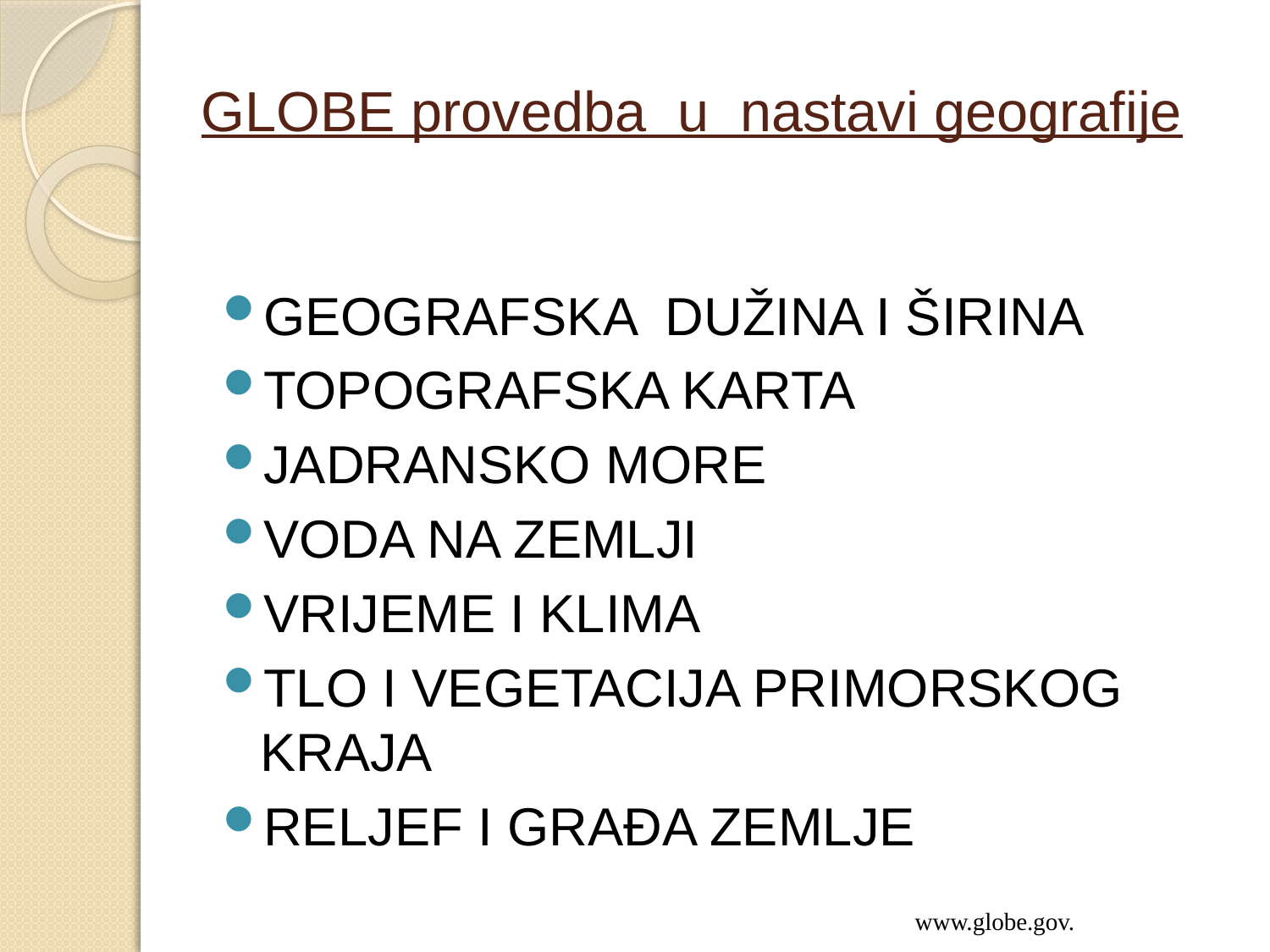

# GLOBE provedba  u  nastavi geografije

GEOGRAFSKA  DUŽINA I ŠIRINA
TOPOGRAFSKA KARTA
JADRANSKO MORE
VODA NA ZEMLJI
VRIJEME I KLIMA
TLO I VEGETACIJA PRIMORSKOG KRAJA
RELJEF I GRAĐA ZEMLJE

www.globe.gov.